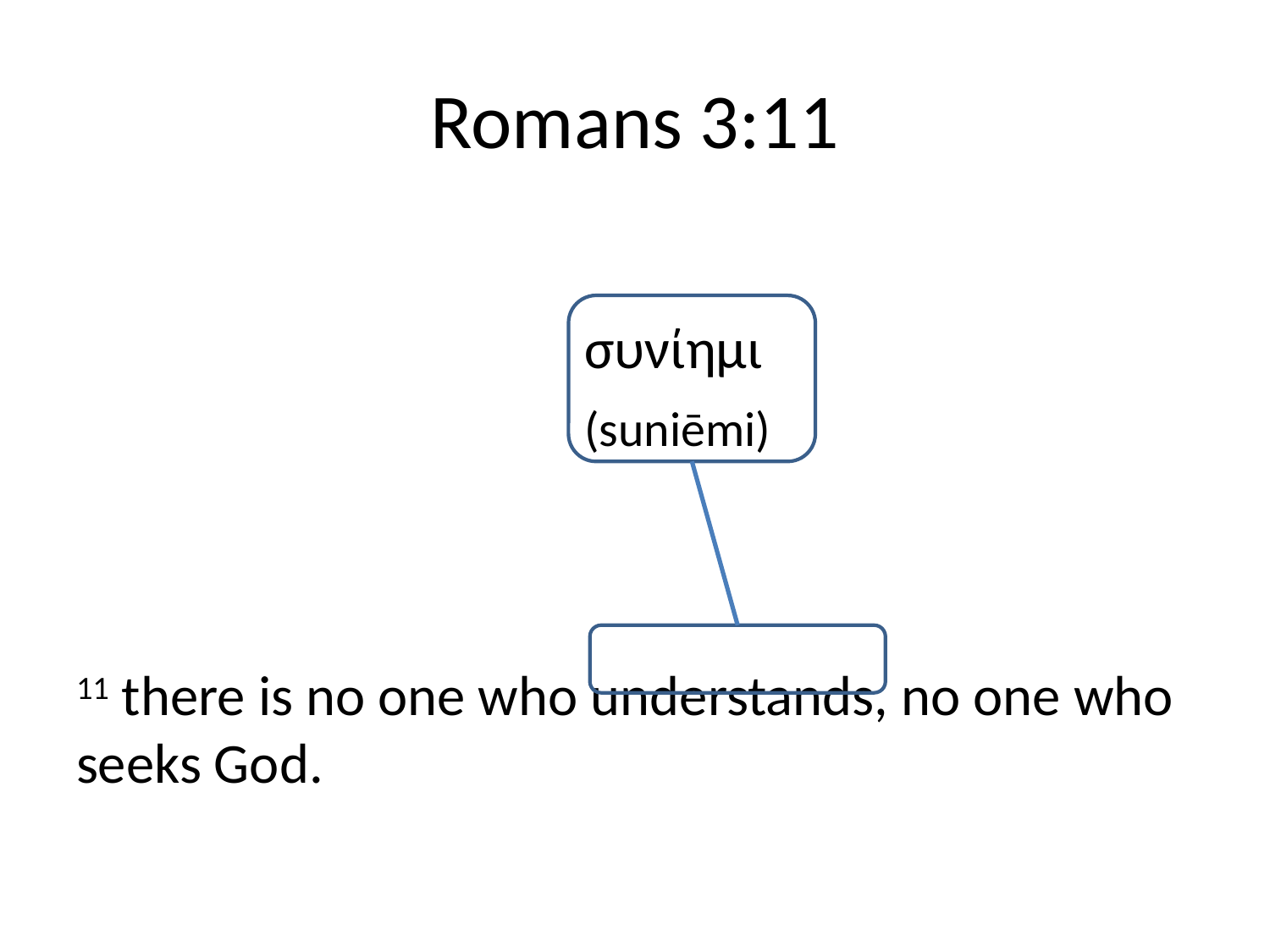

# Romans 3:11

				συνίημι
				(suniēmi)

11 there is no one who understands, no one who seeks God.